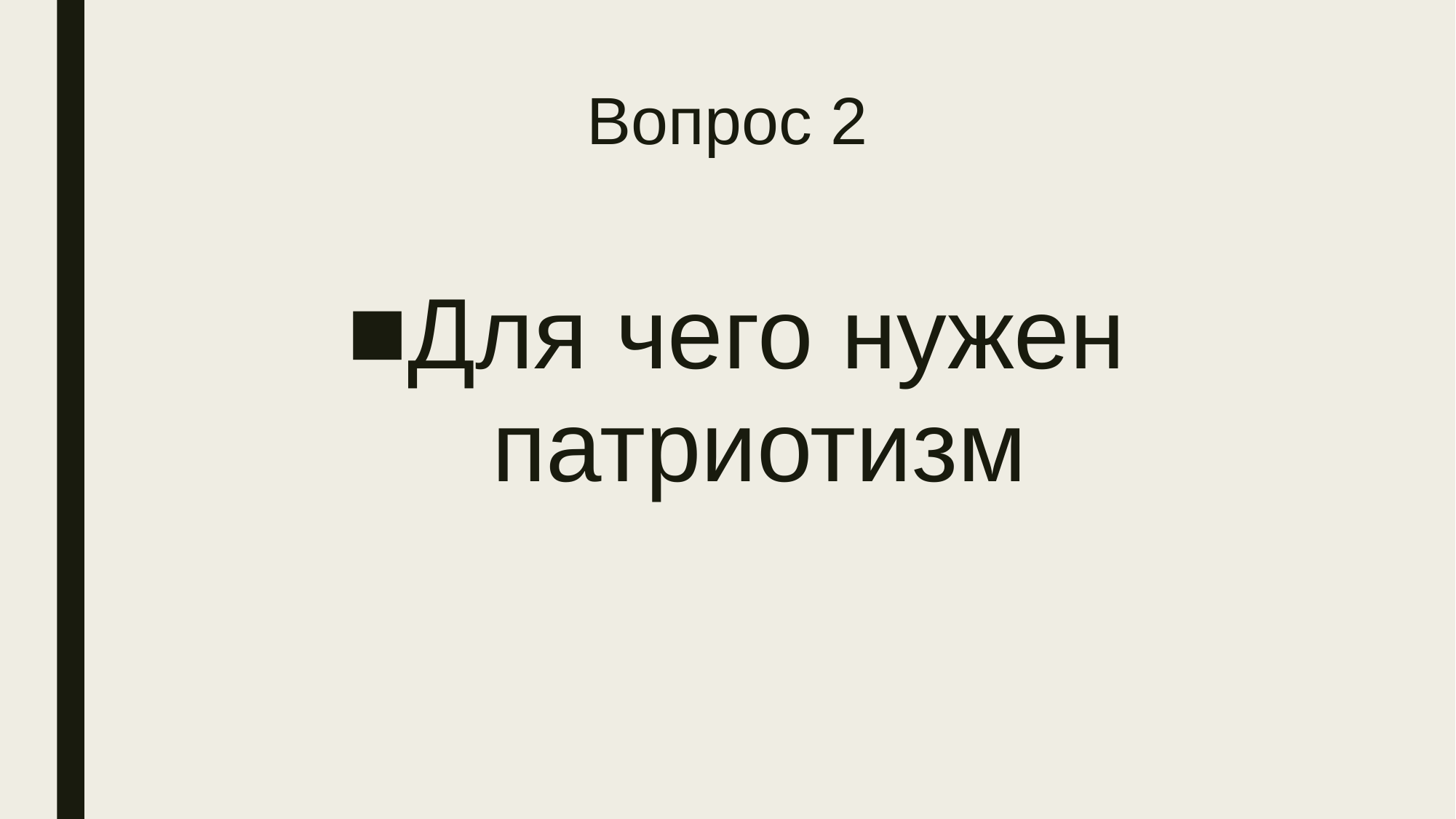

# Вопрос 2
Для чего нужен патриотизм